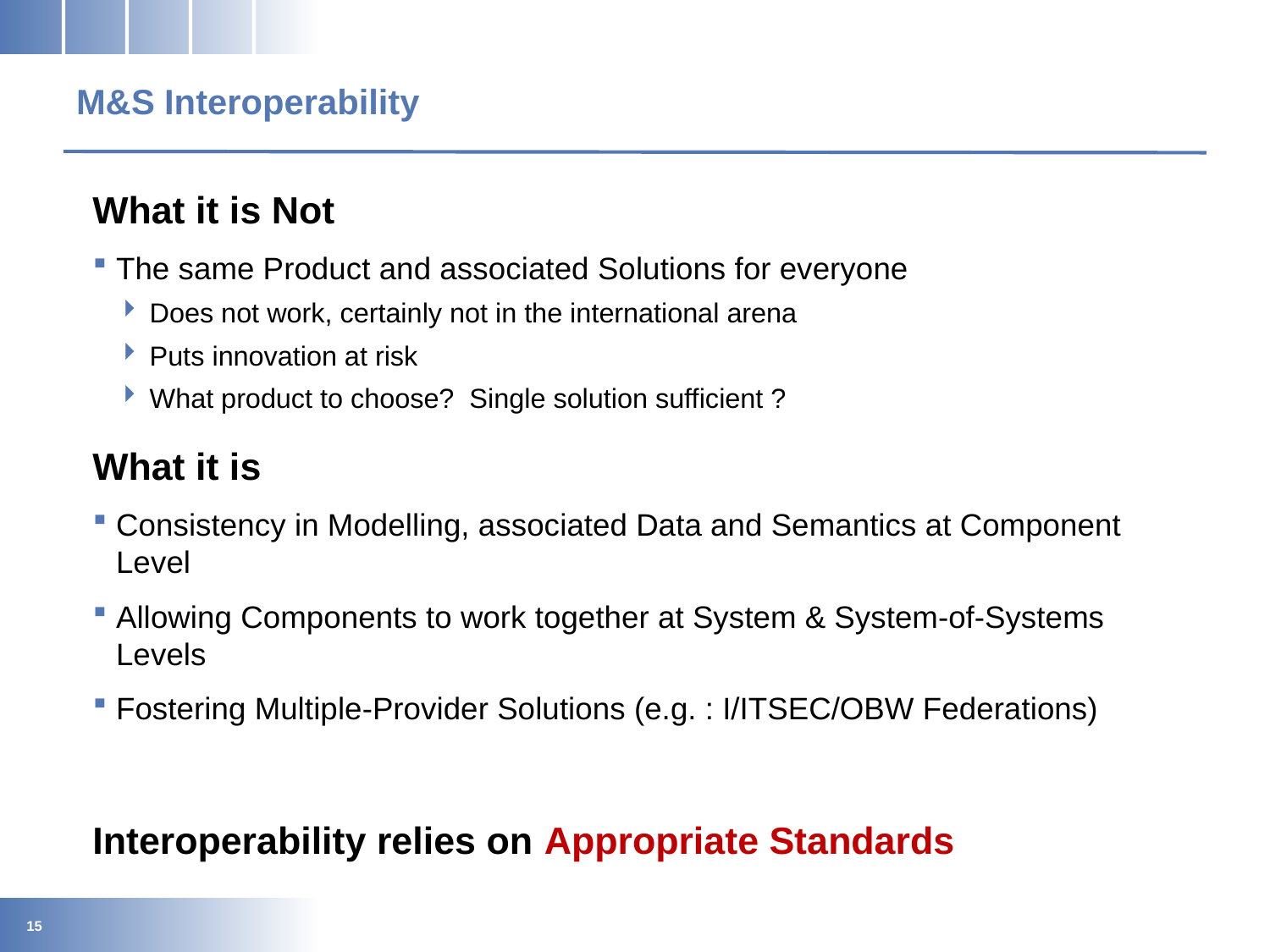

15
# M&S Interoperability
What it is Not
The same Product and associated Solutions for everyone
Does not work, certainly not in the international arena
Puts innovation at risk
What product to choose?  Single solution sufficient ?
What it is
Consistency in Modelling, associated Data and Semantics at Component Level
Allowing Components to work together at System & System-of-Systems Levels
Fostering Multiple-Provider Solutions (e.g. : I/ITSEC/OBW Federations)

Interoperability relies on Appropriate Standards